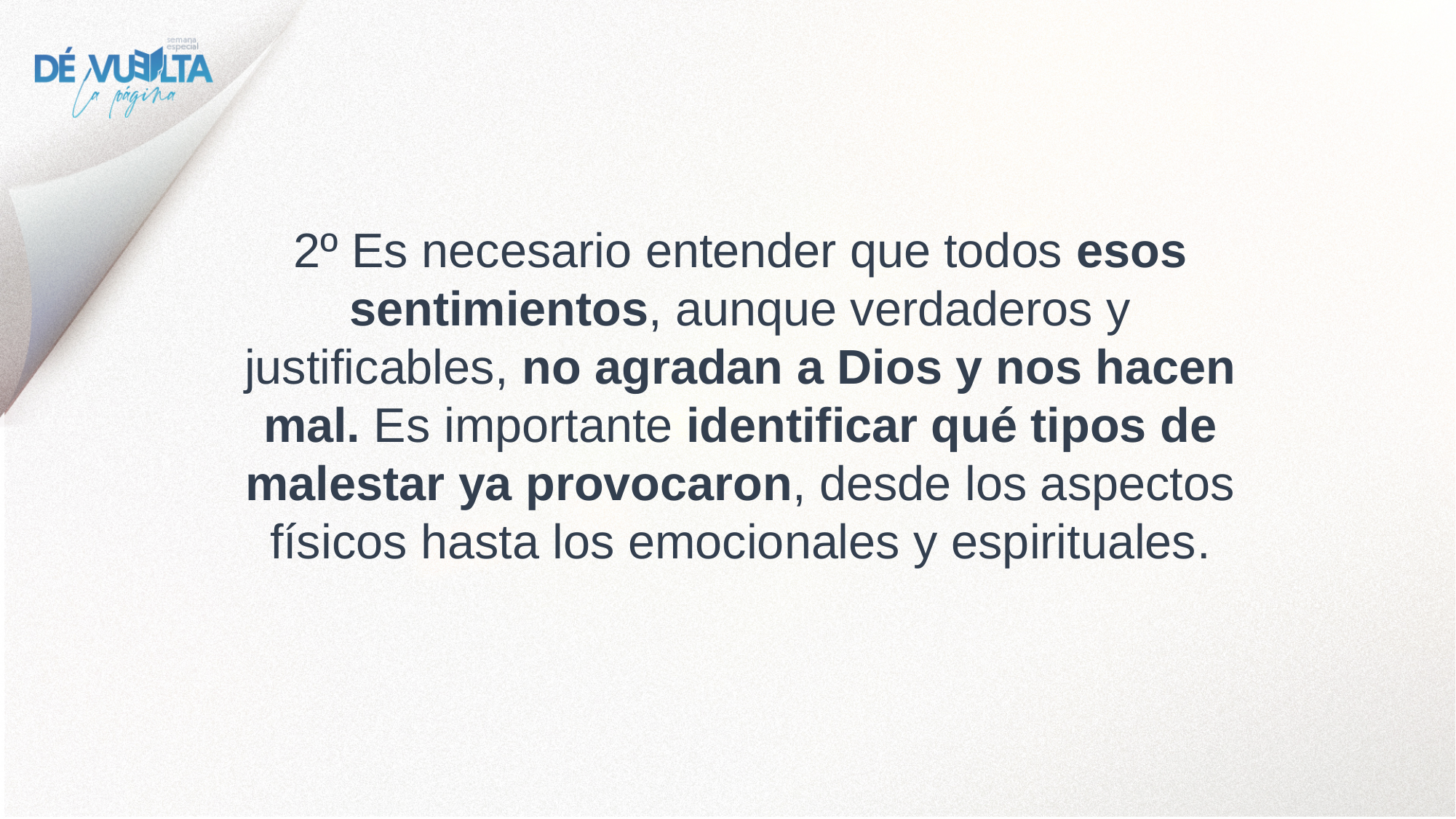

2º Es necesario entender que todos esos sentimientos, aunque verdaderos y justificables, no agradan a Dios y nos hacen mal. Es importante identificar qué tipos de malestar ya provocaron, desde los aspectos físicos hasta los emocionales y espirituales.